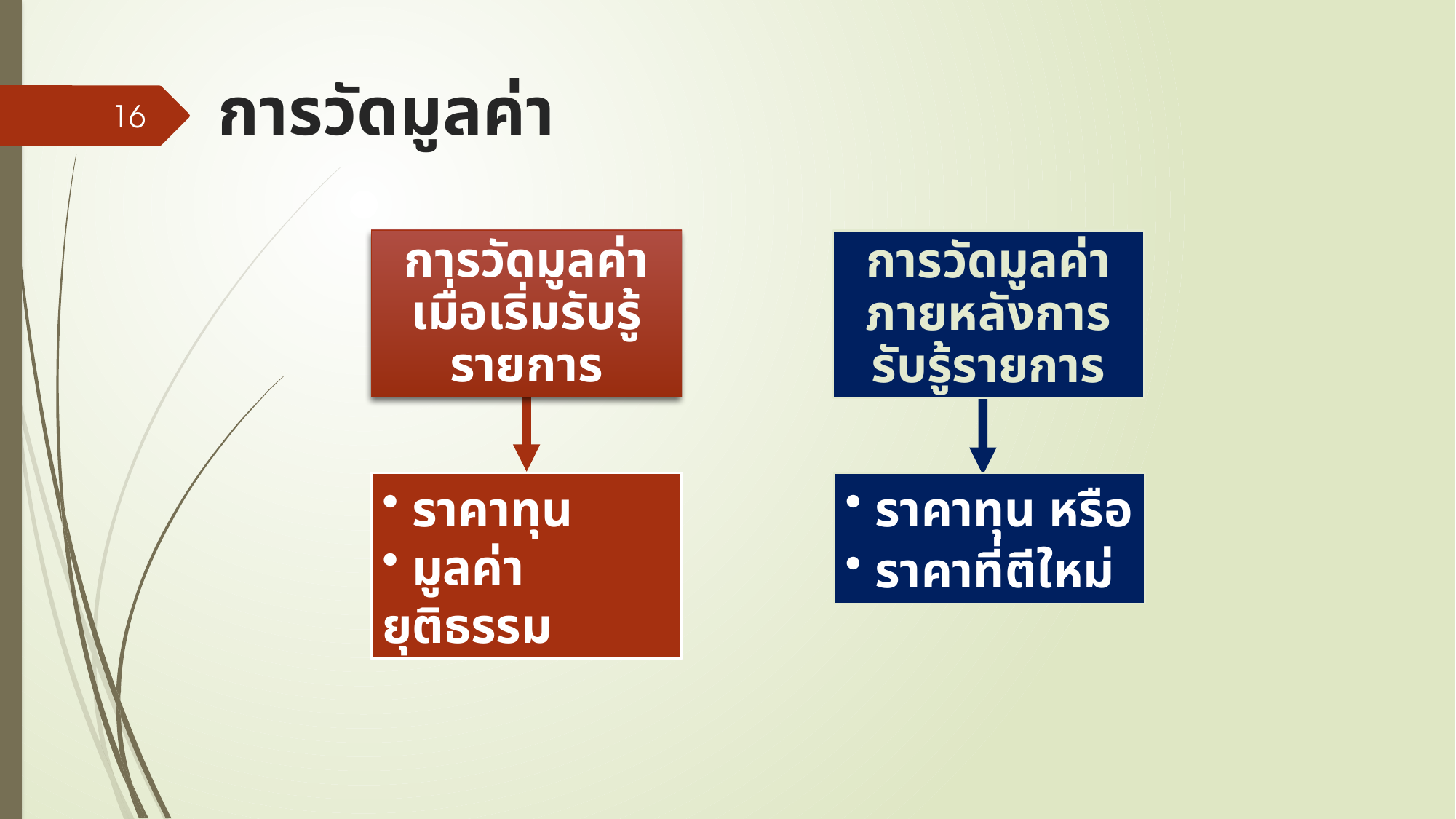

# การวัดมูลค่า
16
การวัดมูลค่าเมื่อเริ่มรับรู้รายการ
การวัดมูลค่าภายหลังการรับรู้รายการ

 ราคาทุน
 มูลค่ายุติธรรม
 ราคาทุน หรือ
 ราคาที่ตีใหม่